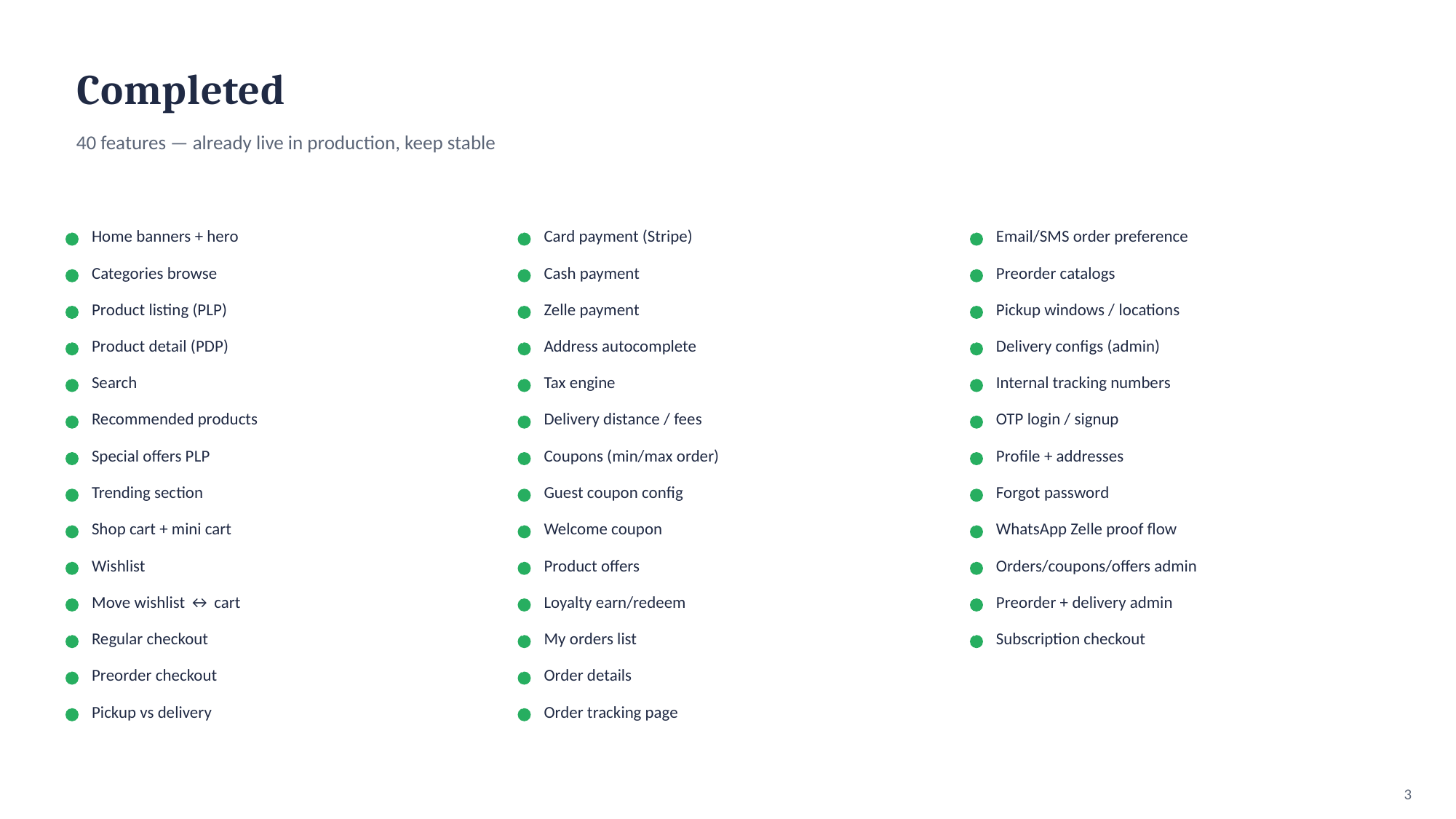

Completed
40 features — already live in production, keep stable
Home banners + hero
Card payment (Stripe)
Email/SMS order preference
✓
✓
✓

Categories browse
Cash payment
Preorder catalogs
✓
✓
✓

Product listing (PLP)
Zelle payment
Pickup windows / locations
✓
✓
✓

Product detail (PDP)
Address autocomplete
Delivery configs (admin)
✓
✓
✓

Search
Tax engine
Internal tracking numbers
✓
✓
✓

Recommended products
Delivery distance / fees
OTP login / signup
✓
✓
✓

Special offers PLP
Coupons (min/max order)
Profile + addresses
✓
✓
✓

Trending section
Guest coupon config
Forgot password
✓
✓
✓

Shop cart + mini cart
Welcome coupon
WhatsApp Zelle proof flow
✓
✓
✓

Wishlist
Product offers
Orders/coupons/offers admin
✓
✓
✓

Move wishlist ↔ cart
Loyalty earn/redeem
Preorder + delivery admin
✓
✓
✓

Regular checkout
My orders list
Subscription checkout
✓
✓
✓

Preorder checkout
Order details
✓
✓

Pickup vs delivery
Order tracking page
✓
✓

3